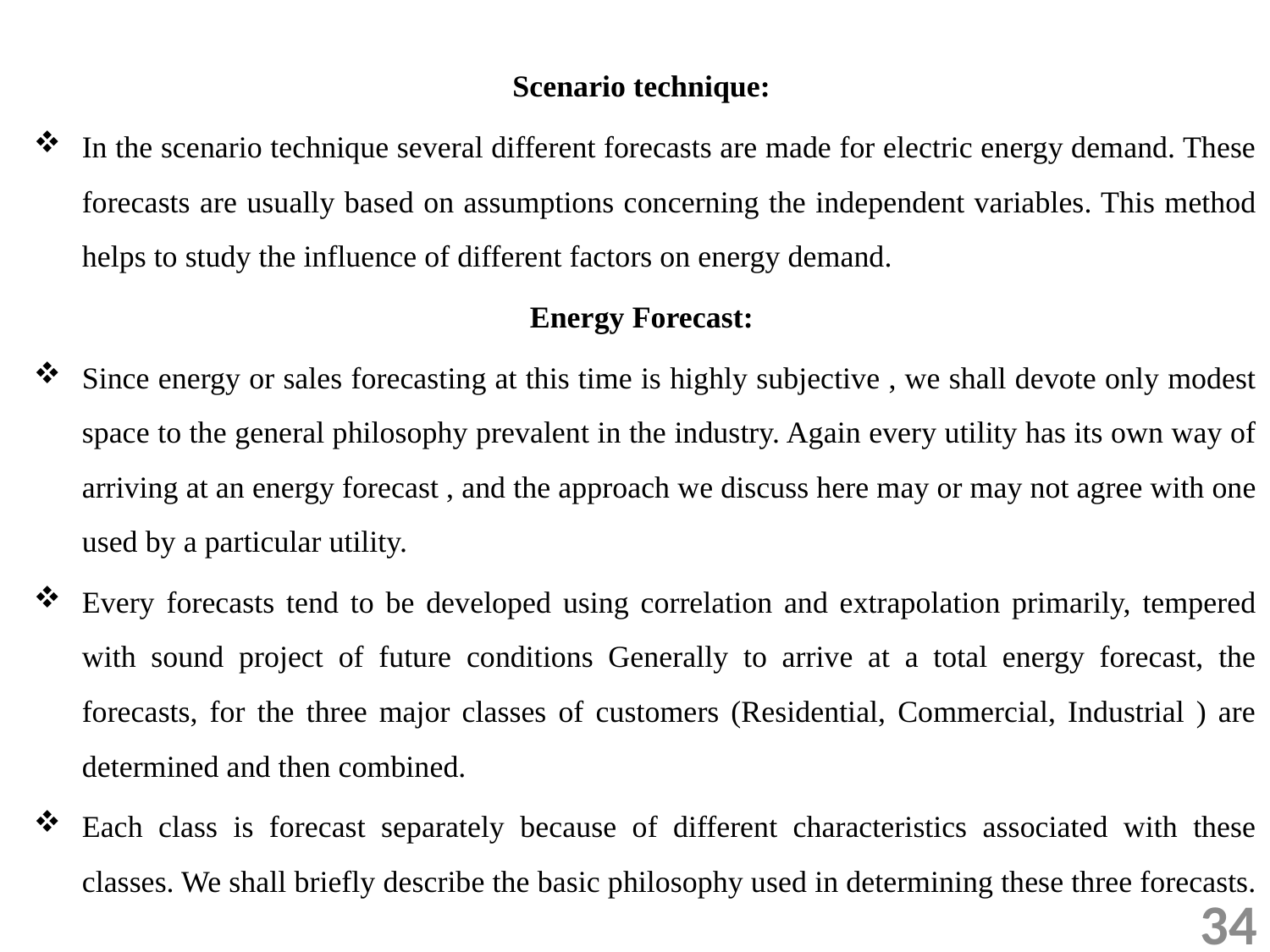

Scenario technique:
In the scenario technique several different forecasts are made for electric energy demand. These forecasts are usually based on assumptions concerning the independent variables. This method helps to study the influence of different factors on energy demand.
Energy Forecast:
Since energy or sales forecasting at this time is highly subjective , we shall devote only modest space to the general philosophy prevalent in the industry. Again every utility has its own way of arriving at an energy forecast , and the approach we discuss here may or may not agree with one used by a particular utility.
Every forecasts tend to be developed using correlation and extrapolation primarily, tempered with sound project of future conditions Generally to arrive at a total energy forecast, the forecasts, for the three major classes of customers (Residential, Commercial, Industrial ) are determined and then combined.
Each class is forecast separately because of different characteristics associated with these classes. We shall briefly describe the basic philosophy used in determining these three forecasts.

34